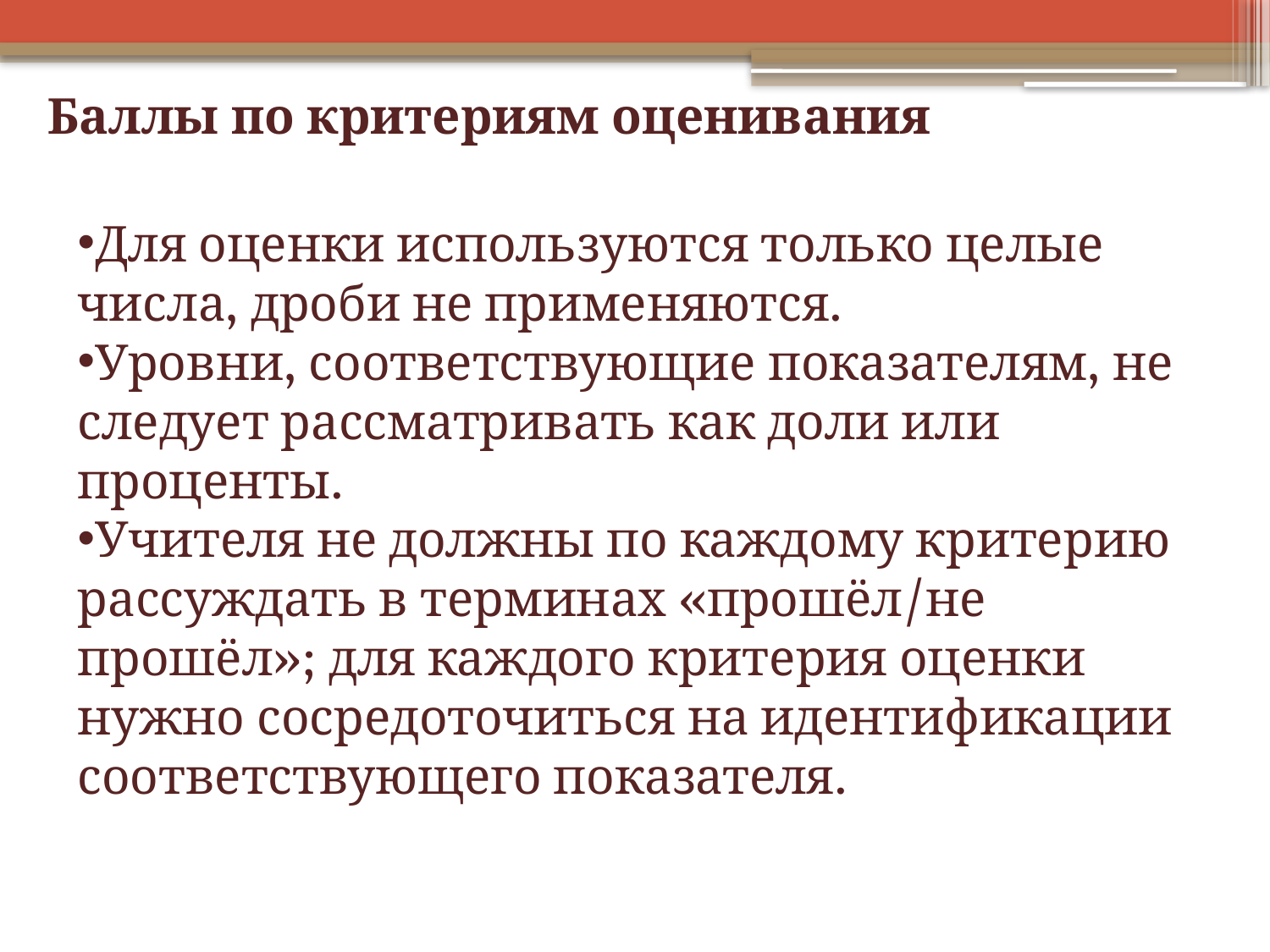

# Баллы по критериям оценивания
Для оценки используются только целые числа, дроби не применяются.
Уровни, соответствующие показателям, не следует рассматривать как доли или проценты.
Учителя не должны по каждому критерию рассуждать в терминах «прошёл/не прошёл»; для каждого критерия оценки нужно сосредоточиться на идентификации соответствующего показателя.